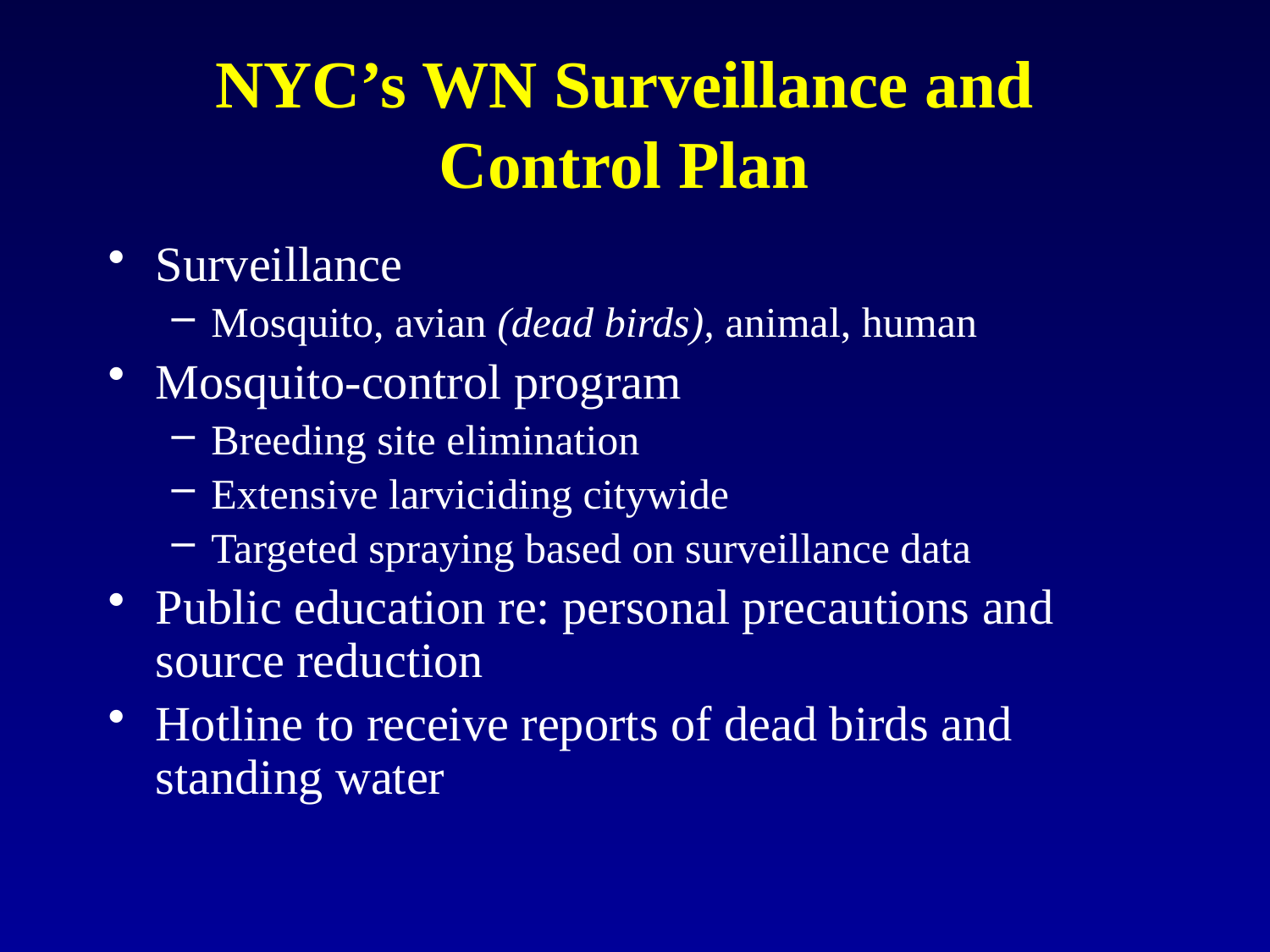

# NYC’s WN Surveillance and Control Plan
Surveillance
Mosquito, avian (dead birds), animal, human
Mosquito-control program
Breeding site elimination
Extensive larviciding citywide
Targeted spraying based on surveillance data
Public education re: personal precautions and source reduction
Hotline to receive reports of dead birds and standing water